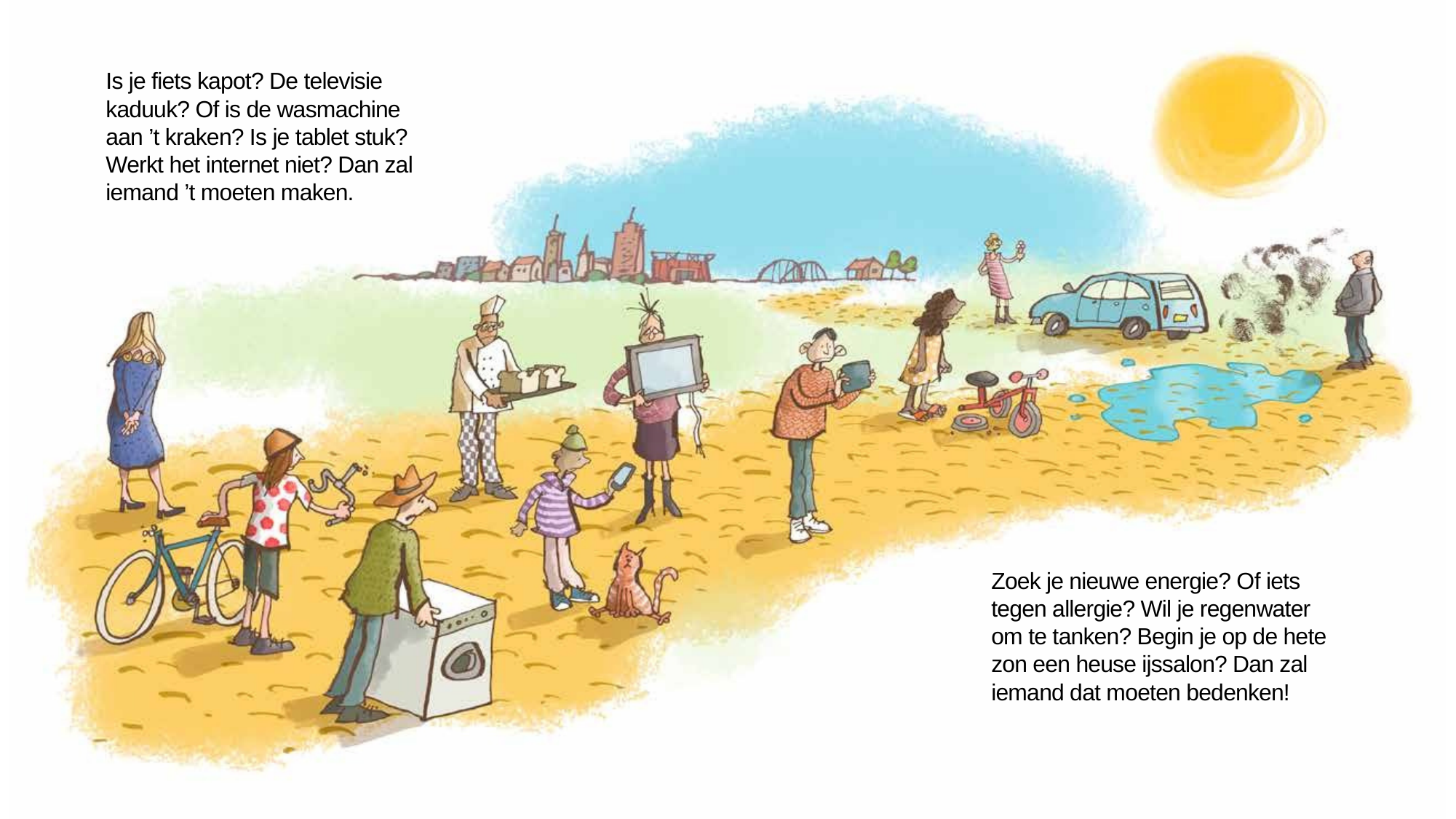

Is je fiets kapot? De televisie kaduuk? Of is de wasmachine aan ’t kraken? Is je tablet stuk? Werkt het internet niet? Dan zal iemand ’t moeten maken.
Zoek je nieuwe energie? Of iets tegen allergie? Wil je regenwater om te tanken? Begin je op de hete zon een heuse ijssalon? Dan zal iemand dat moeten bedenken!